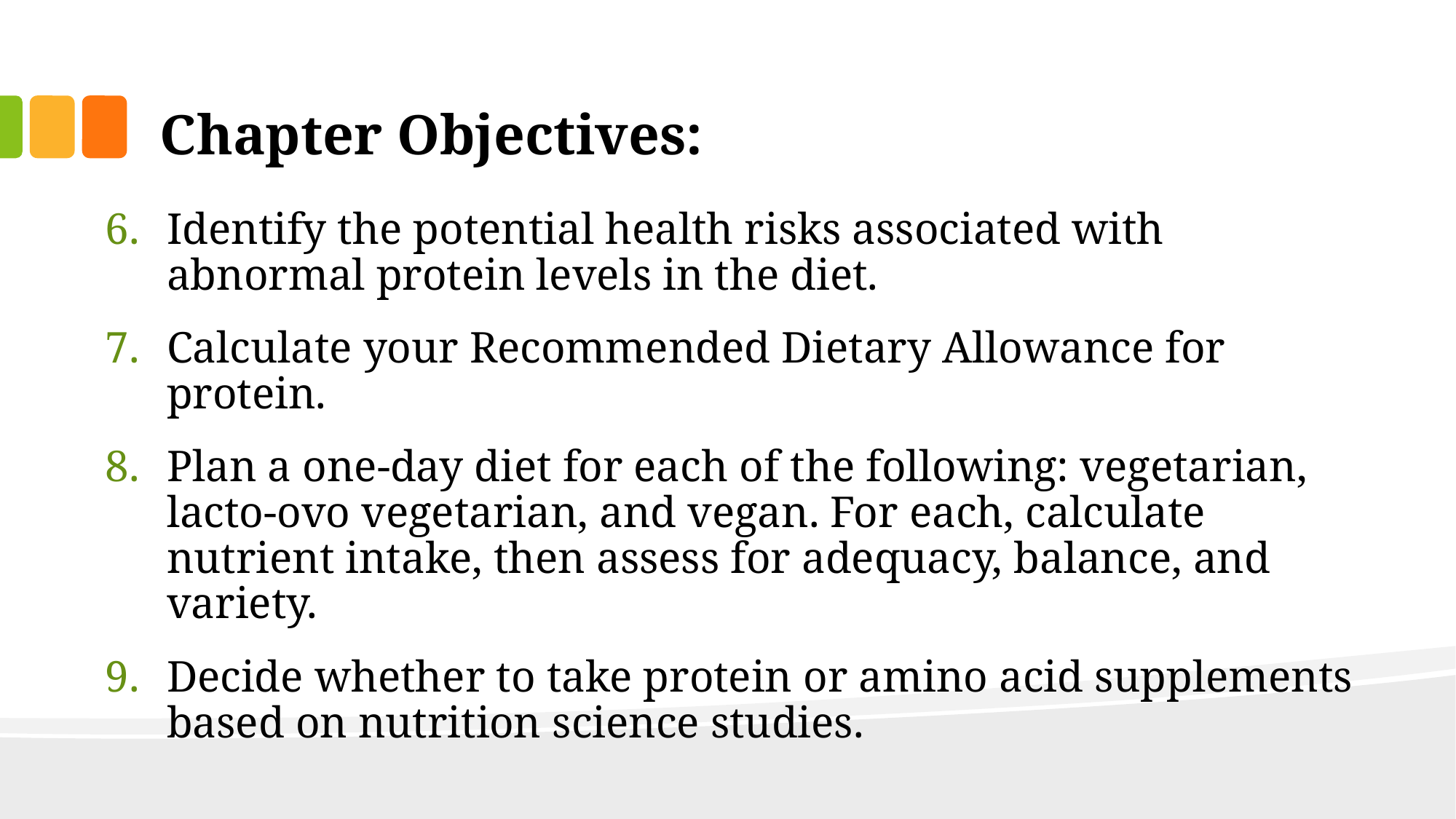

# Chapter Objectives:
Identify the potential health risks associated with abnormal protein levels in the diet.
Calculate your Recommended Dietary Allowance for protein.
Plan a one-day diet for each of the following: vegetarian, lacto-ovo vegetarian, and vegan. For each, calculate nutrient intake, then assess for adequacy, balance, and variety.
Decide whether to take protein or amino acid supplements based on nutrition science studies.